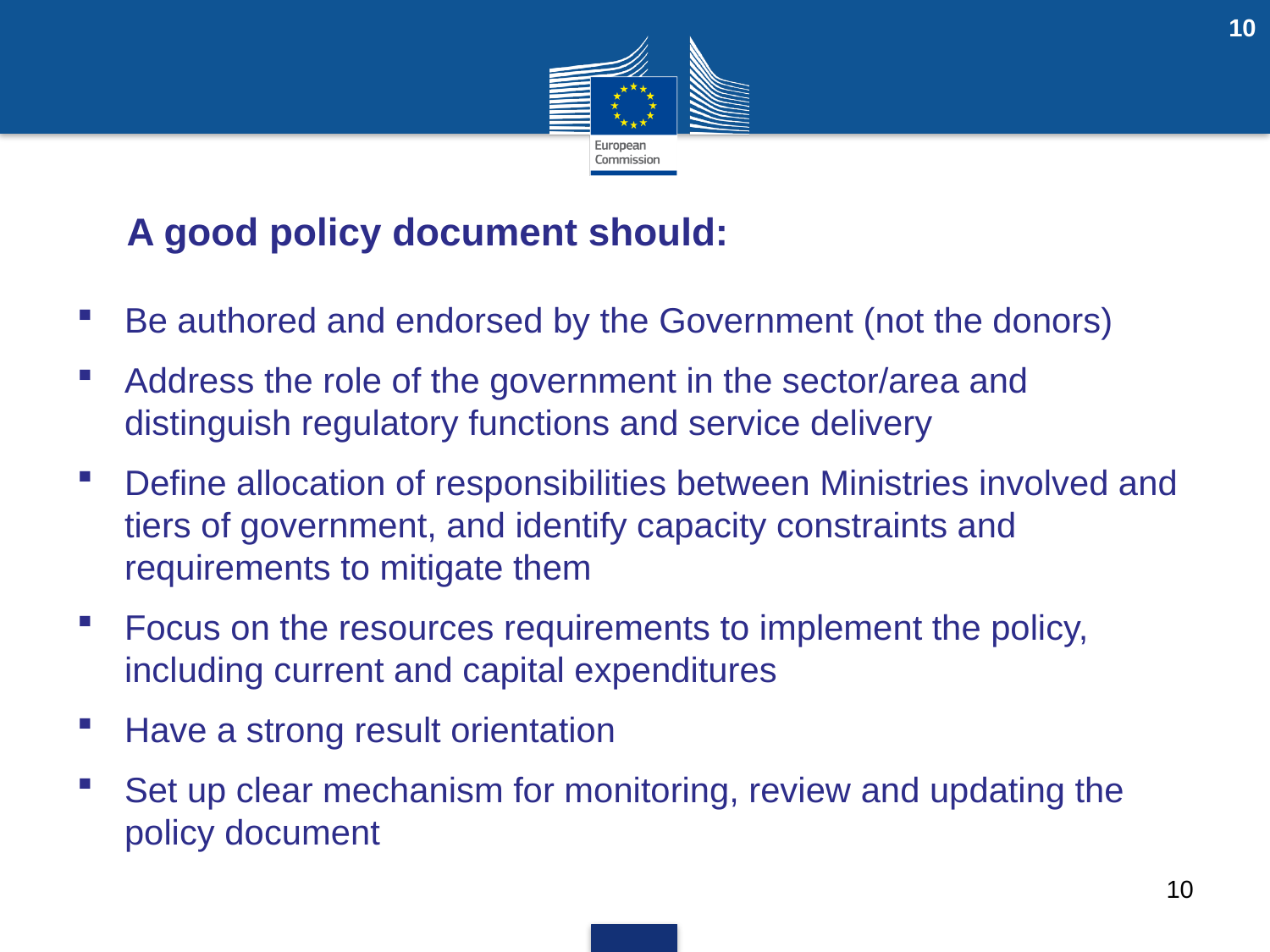

10
# A good policy document should:
Be authored and endorsed by the Government (not the donors)
Address the role of the government in the sector/area and distinguish regulatory functions and service delivery
Define allocation of responsibilities between Ministries involved and tiers of government, and identify capacity constraints and requirements to mitigate them
Focus on the resources requirements to implement the policy, including current and capital expenditures
Have a strong result orientation
Set up clear mechanism for monitoring, review and updating the policy document

10